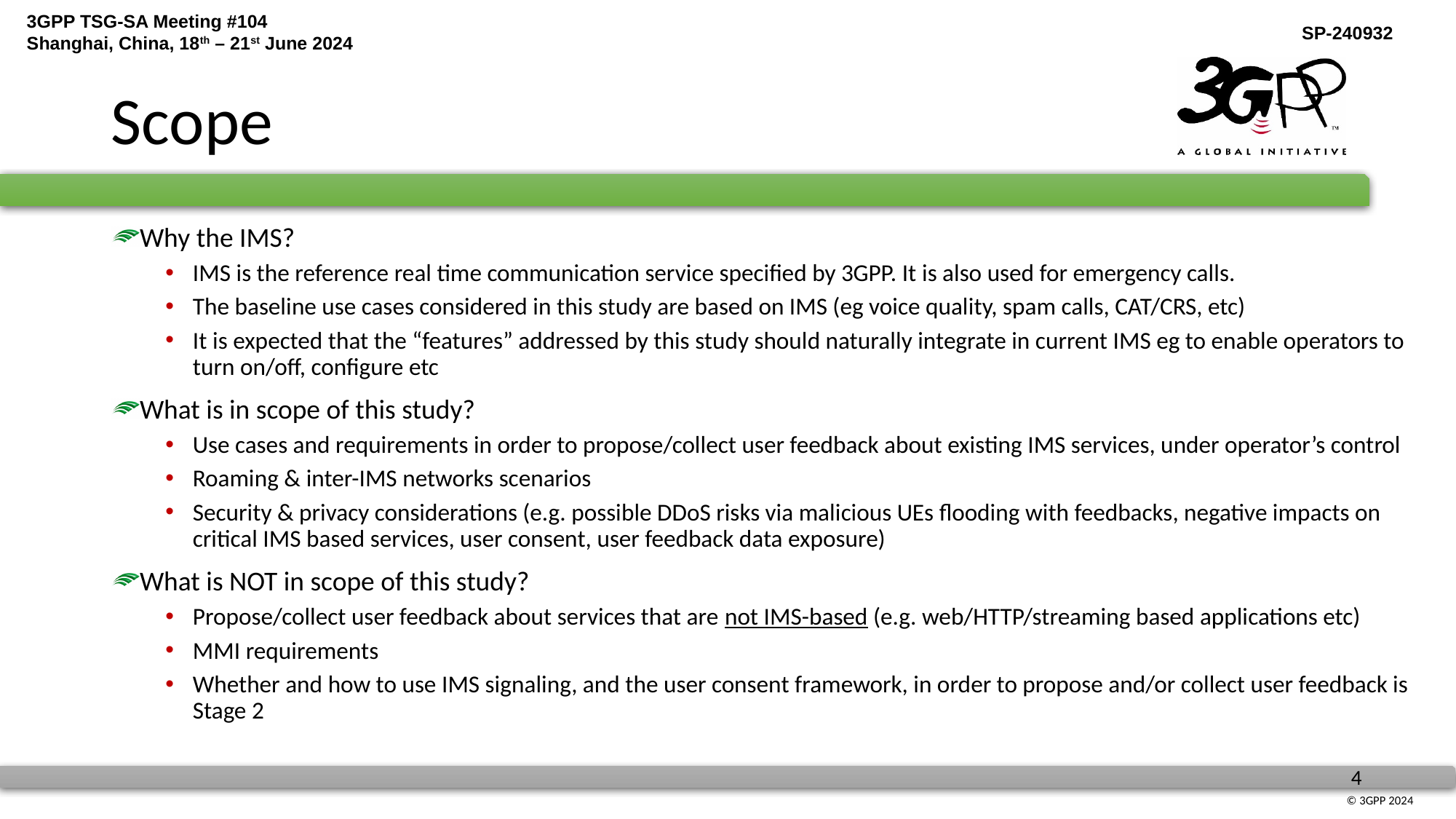

# Scope
Why the IMS?
IMS is the reference real time communication service specified by 3GPP. It is also used for emergency calls.
The baseline use cases considered in this study are based on IMS (eg voice quality, spam calls, CAT/CRS, etc)
It is expected that the “features” addressed by this study should naturally integrate in current IMS eg to enable operators to turn on/off, configure etc
What is in scope of this study?
Use cases and requirements in order to propose/collect user feedback about existing IMS services, under operator’s control
Roaming & inter-IMS networks scenarios
Security & privacy considerations (e.g. possible DDoS risks via malicious UEs flooding with feedbacks, negative impacts on critical IMS based services, user consent, user feedback data exposure)
What is NOT in scope of this study?
Propose/collect user feedback about services that are not IMS-based (e.g. web/HTTP/streaming based applications etc)
MMI requirements
Whether and how to use IMS signaling, and the user consent framework, in order to propose and/or collect user feedback is Stage 2